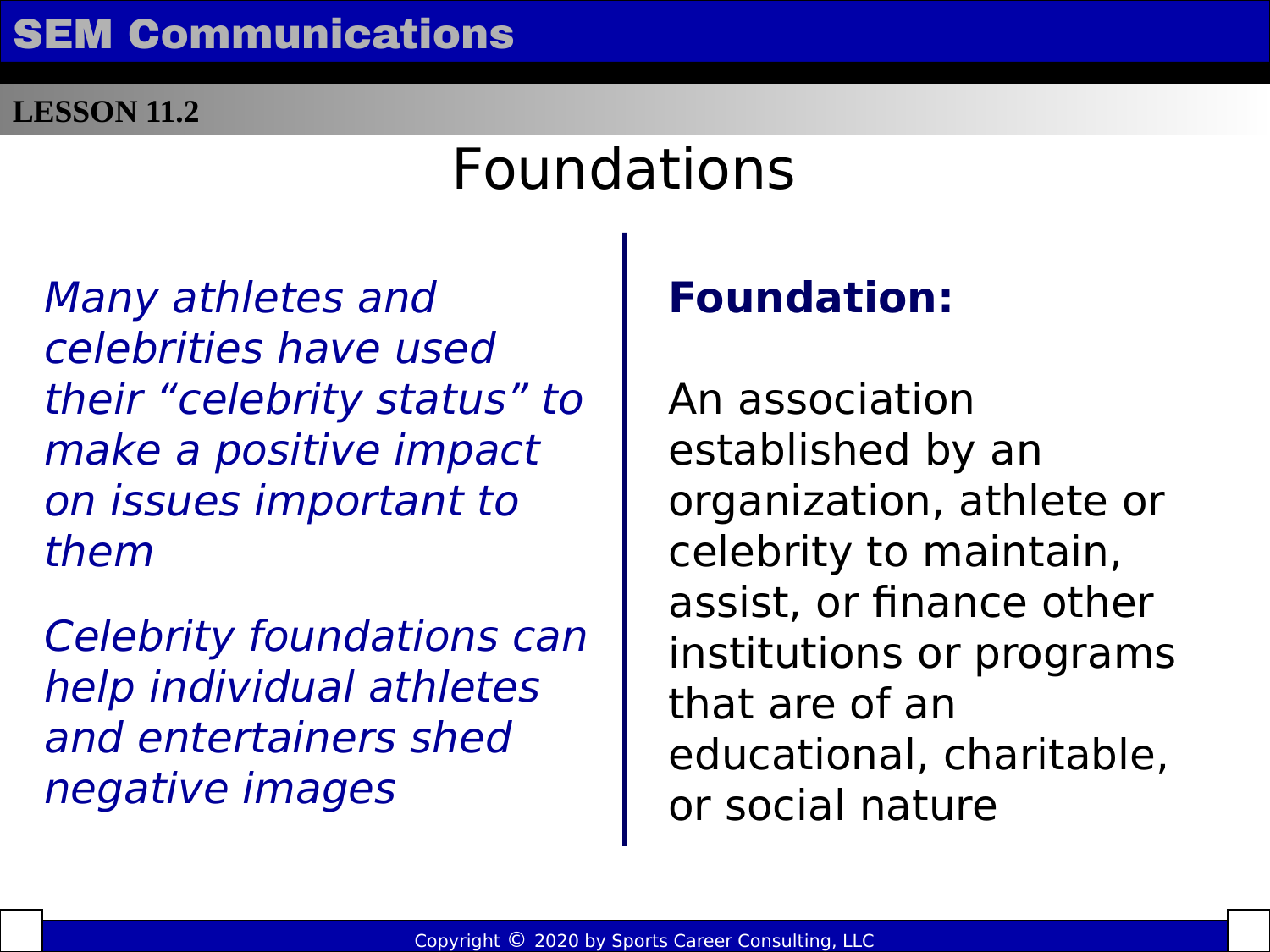

SEM Communications
LESSON 11.2
Foundations

Many athletes and celebrities have used their “celebrity status” to make a positive impact on issues important to them

Celebrity foundations can help individual athletes and entertainers shed negative images
Foundation:

An association established by an organization, athlete or
celebrity to maintain, assist, or finance other institutions or programs that are of an educational, charitable, or social nature
Copyright © 2020 by Sports Career Consulting, LLC